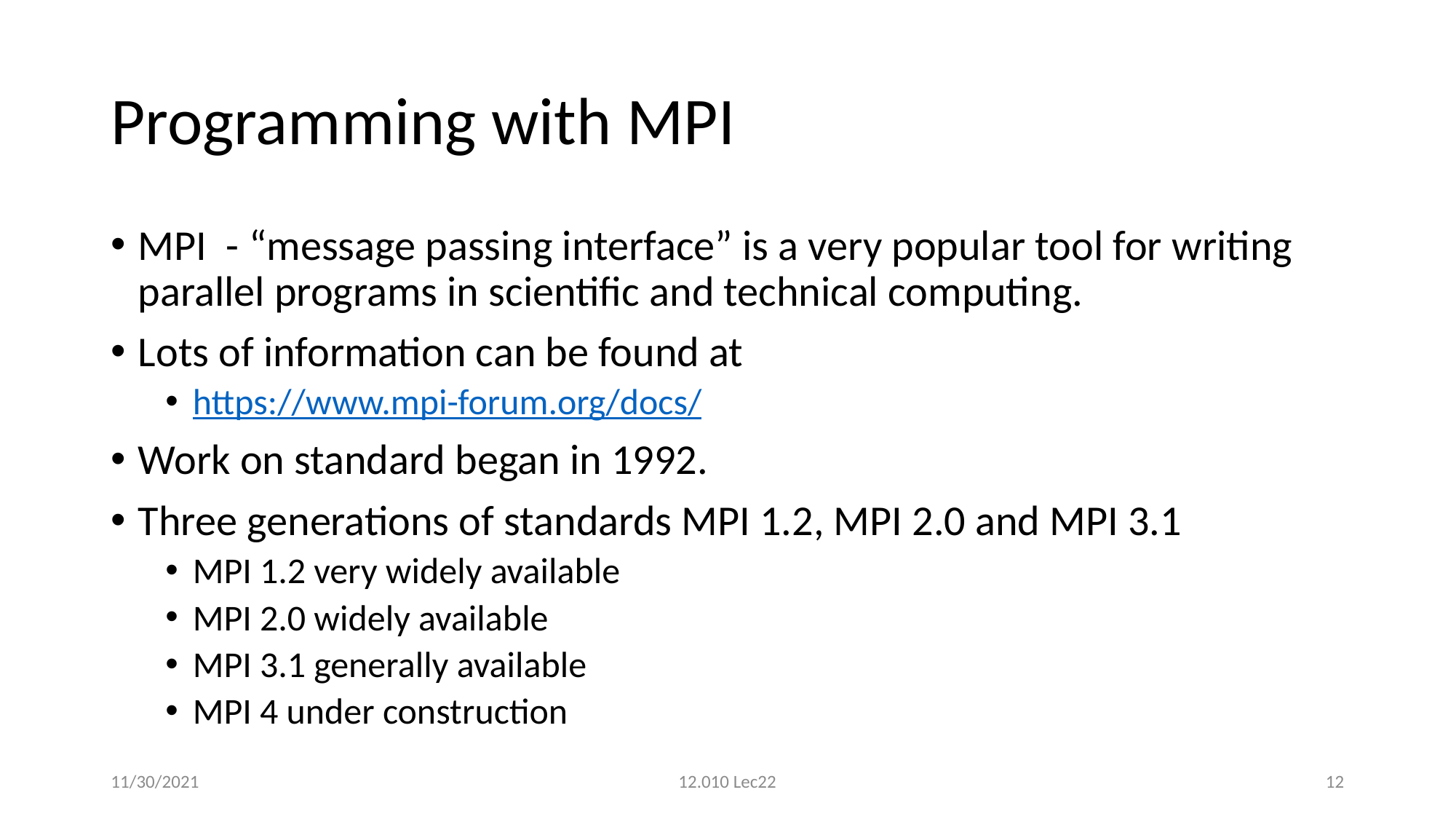

# Programming with MPI
MPI  - “message passing interface” is a very popular tool for writing parallel programs in scientific and technical computing.
Lots of information can be found at
https://www.mpi-forum.org/docs/
Work on standard began in 1992.
Three generations of standards MPI 1.2, MPI 2.0 and MPI 3.1
MPI 1.2 very widely available
MPI 2.0 widely available
MPI 3.1 generally available
MPI 4 under construction
11/30/2021
12.010 Lec22
12